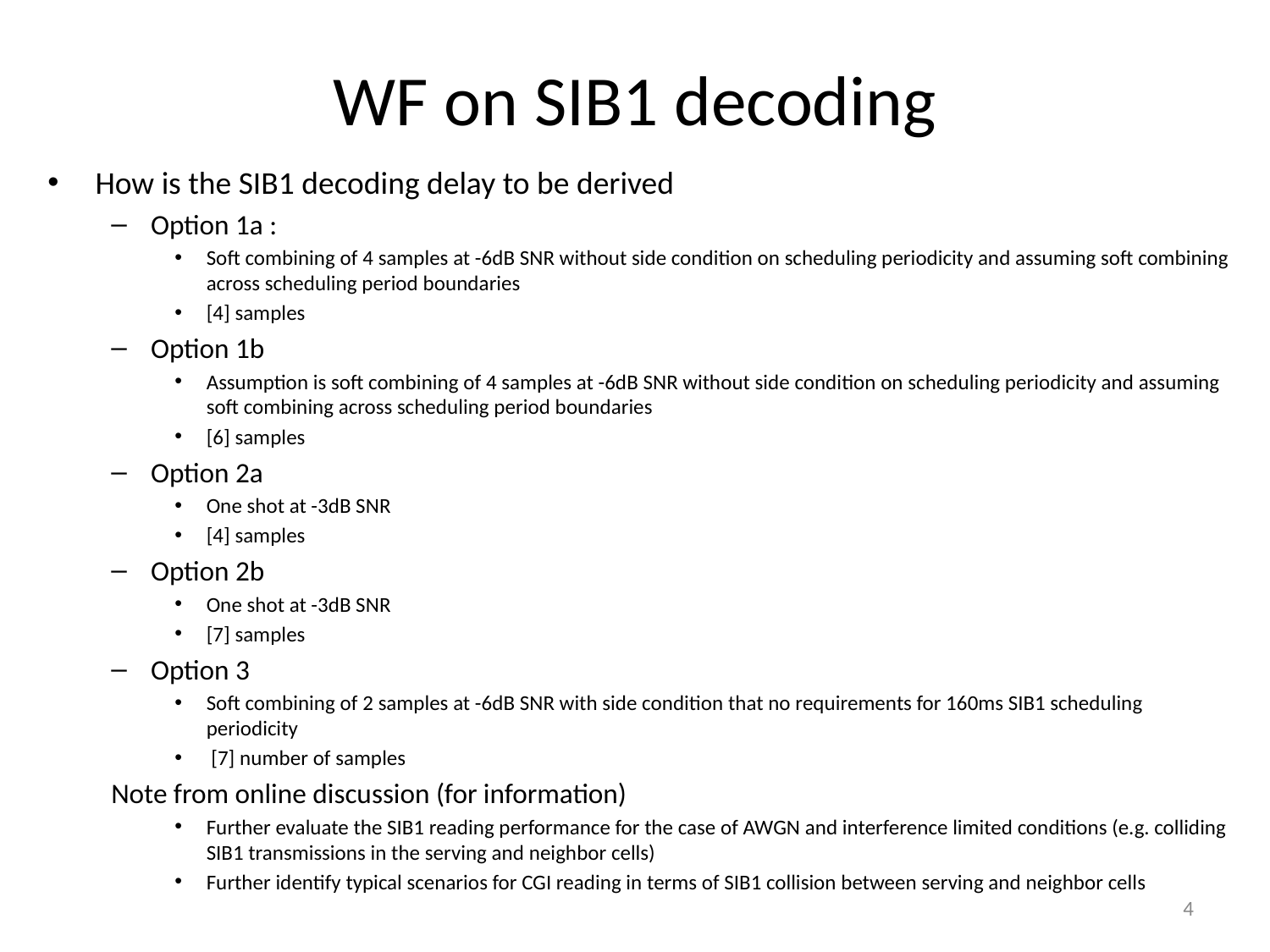

# WF on SIB1 decoding
How is the SIB1 decoding delay to be derived
Option 1a :
Soft combining of 4 samples at -6dB SNR without side condition on scheduling periodicity and assuming soft combining across scheduling period boundaries
[4] samples
Option 1b
Assumption is soft combining of 4 samples at -6dB SNR without side condition on scheduling periodicity and assuming soft combining across scheduling period boundaries
[6] samples
Option 2a
One shot at -3dB SNR
[4] samples
Option 2b
One shot at -3dB SNR
[7] samples
Option 3
Soft combining of 2 samples at -6dB SNR with side condition that no requirements for 160ms SIB1 scheduling periodicity
 [7] number of samples
Note from online discussion (for information)
Further evaluate the SIB1 reading performance for the case of AWGN and interference limited conditions (e.g. colliding SIB1 transmissions in the serving and neighbor cells)
Further identify typical scenarios for CGI reading in terms of SIB1 collision between serving and neighbor cells

4